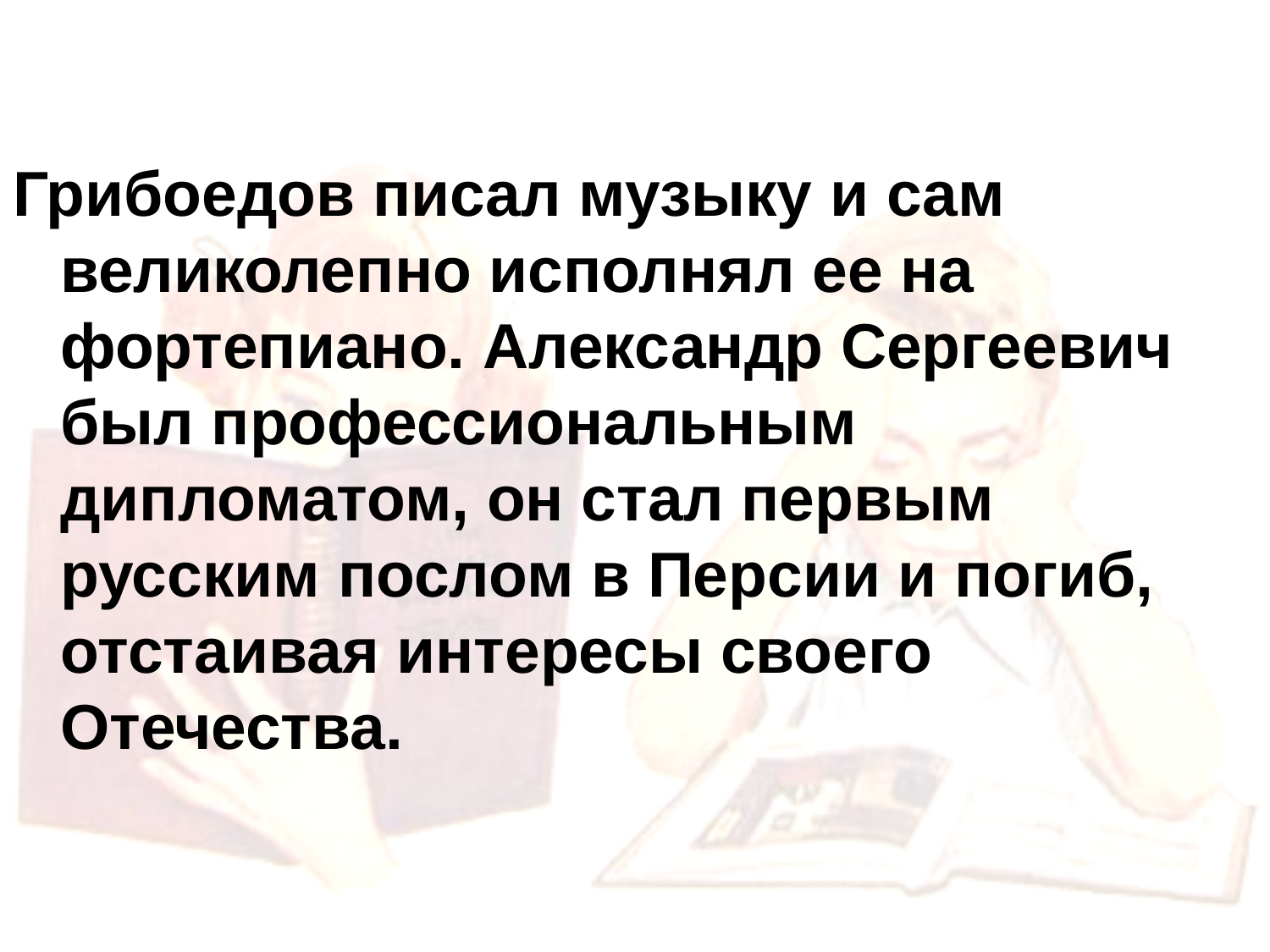

#
Грибоедов писал музыку и сам великолепно исполнял ее на фортепиано. Александр Сергеевич был профессиональным дипломатом, он стал первым русским послом в Персии и погиб, отстаивая интересы своего Отечества.